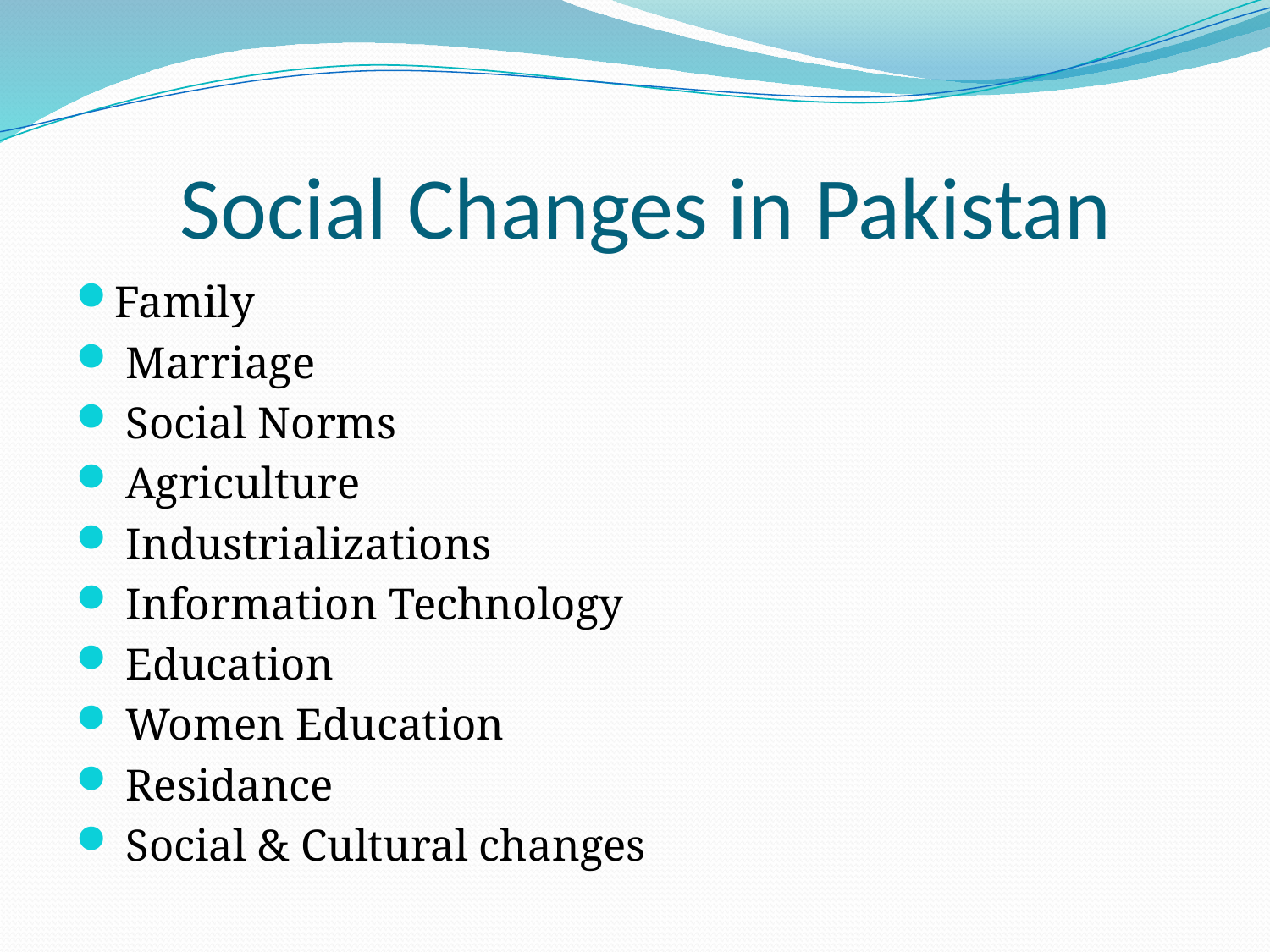

# Social Changes in Pakistan
Family
 Marriage
 Social Norms
 Agriculture
 Industrializations
 Information Technology
 Education
 Women Education
 Residance
 Social & Cultural changes